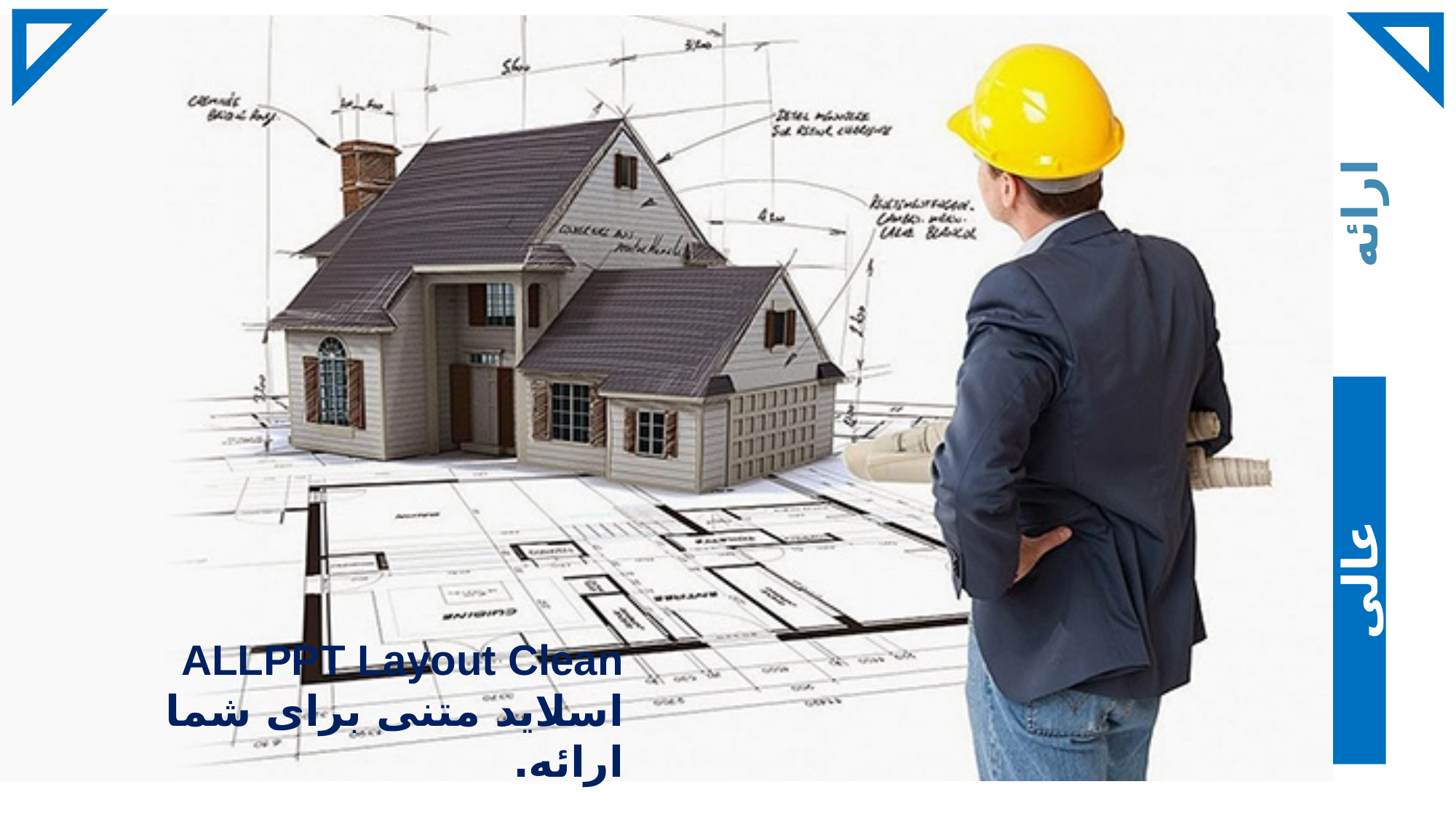

ارائه
عالی
ALLPPT Layout Clean
اسلاید متنی برای شما
ارائه.